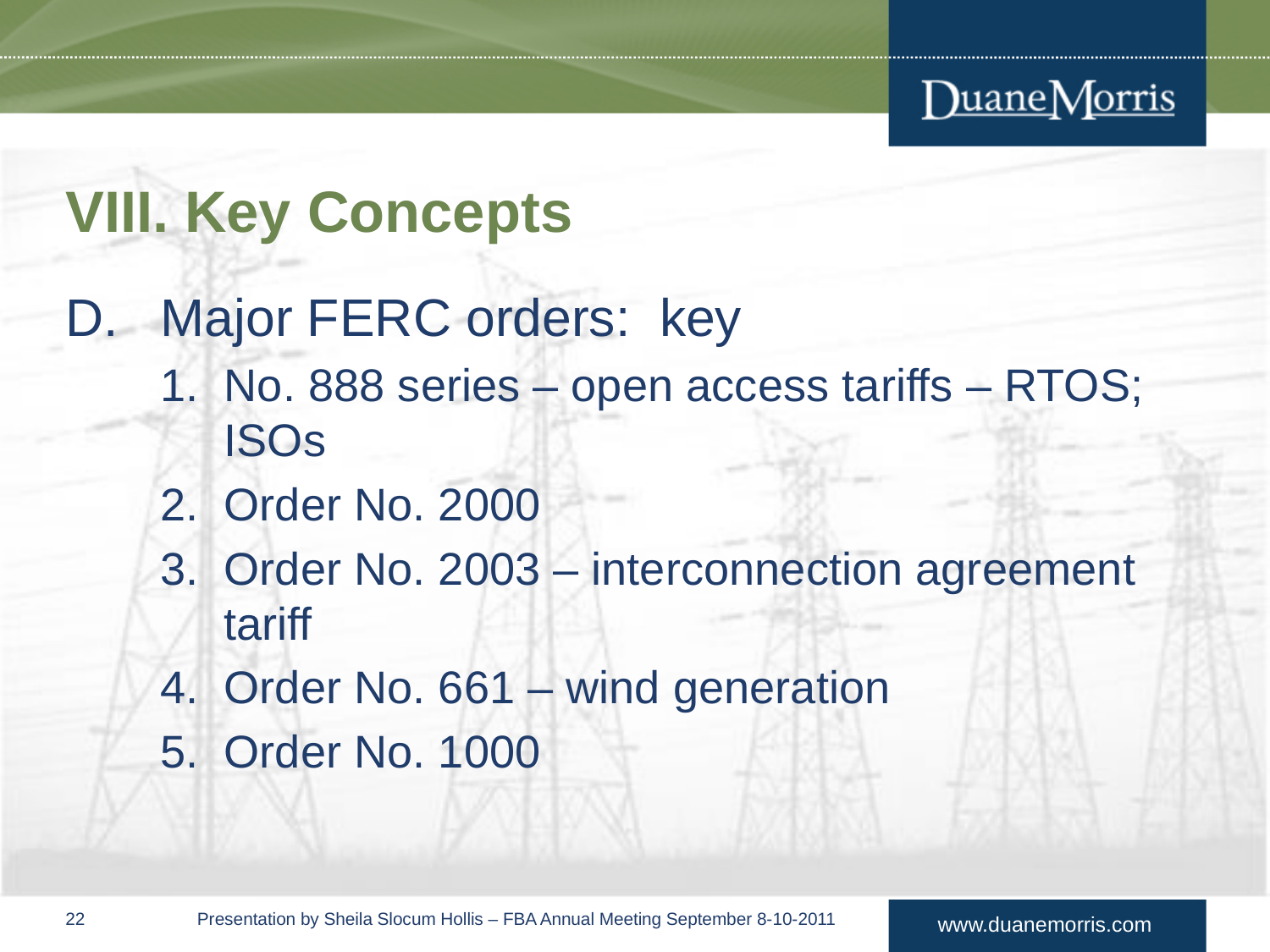

# Key Concepts
Major FERC orders:  key
No. 888 series – open access tariffs – RTOS; ISOs
Order No. 2000
Order No. 2003 – interconnection agreement tariff
Order No. 661 – wind generation
Order No. 1000

22	 Presentation by Sheila Slocum Hollis – FBA Annual Meeting September 8-10-2011